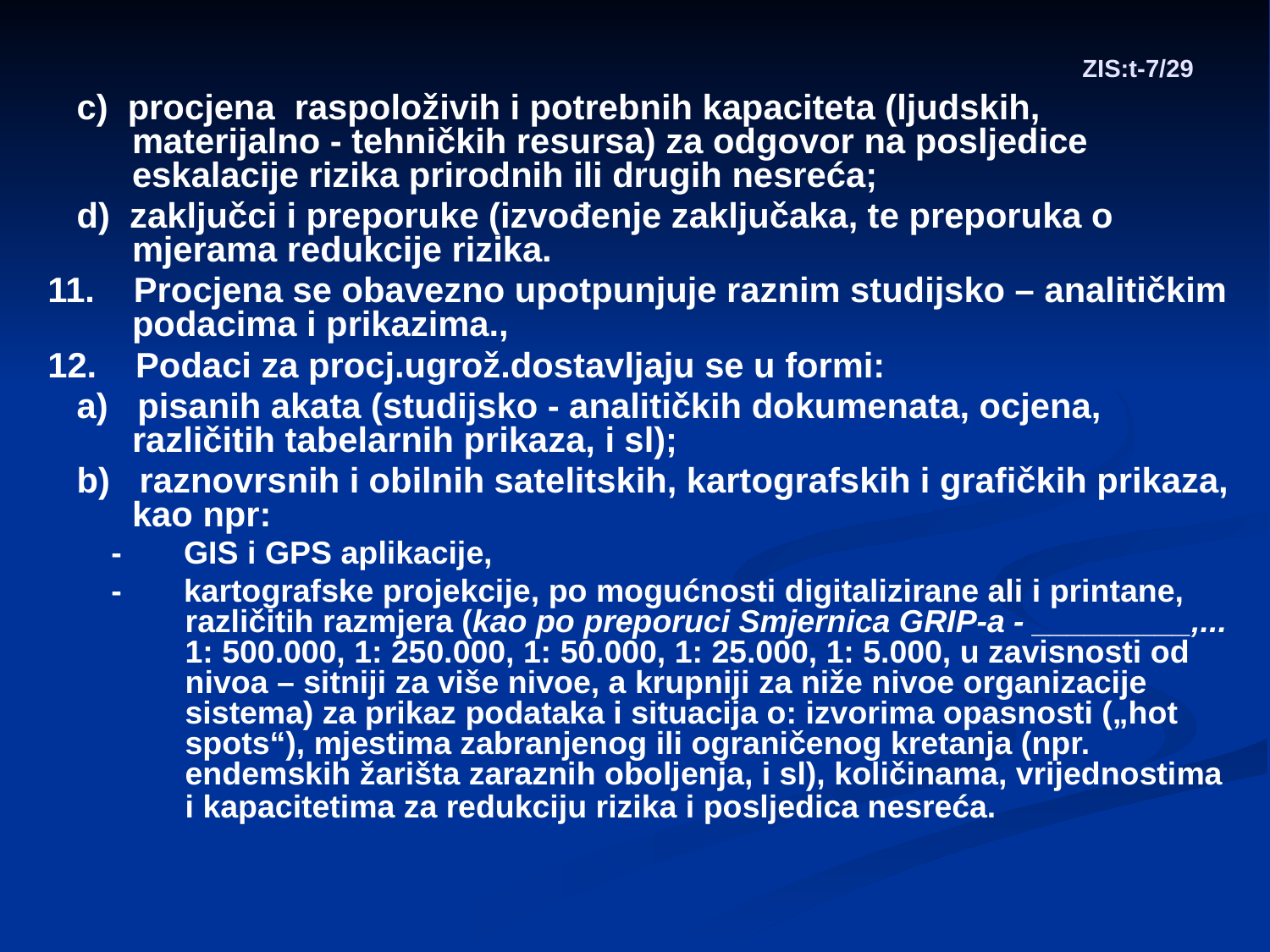

# ZIS:t-7/29
   c)  procjena  raspoloživih i potrebnih kapaciteta (ljudskih, materijalno - tehničkih resursa) za odgovor na posljedice eskalacije rizika prirodnih ili drugih nesreća;
   d)  zaključci i preporuke (izvođenje zaključaka, te preporuka o mjerama redukcije rizika.
11.    Procjena se obavezno upotpunjuje raznim studijsko – analitičkim podacima i prikazima.,
12.    Podaci za procj.ugrož.dostavljaju se u formi:
   a)   pisanih akata (studijsko - analitičkih dokumenata, ocjena, različitih tabelarnih prikaza, i sl);
   b)   raznovrsnih i obilnih satelitskih, kartografskih i grafičkih prikaza, kao npr:
-       GIS i GPS aplikacije,
-       kartografske projekcije, po mogućnosti digitalizirane ali i printane, različitih razmjera (kao po preporuci Smjernica GRIP-a - _________,... 1: 500.000, 1: 250.000, 1: 50.000, 1: 25.000, 1: 5.000, u zavisnosti od nivoa – sitniji za više nivoe, a krupniji za niže nivoe organizacije sistema) za prikaz podataka i situacija o: izvorima opasnosti („hot spots“), mjestima zabranjenog ili ograničenog kretanja (npr. endemskih žarišta zaraznih oboljenja, i sl), količinama, vrijednostima i kapacitetima za redukciju rizika i posljedica nesreća.